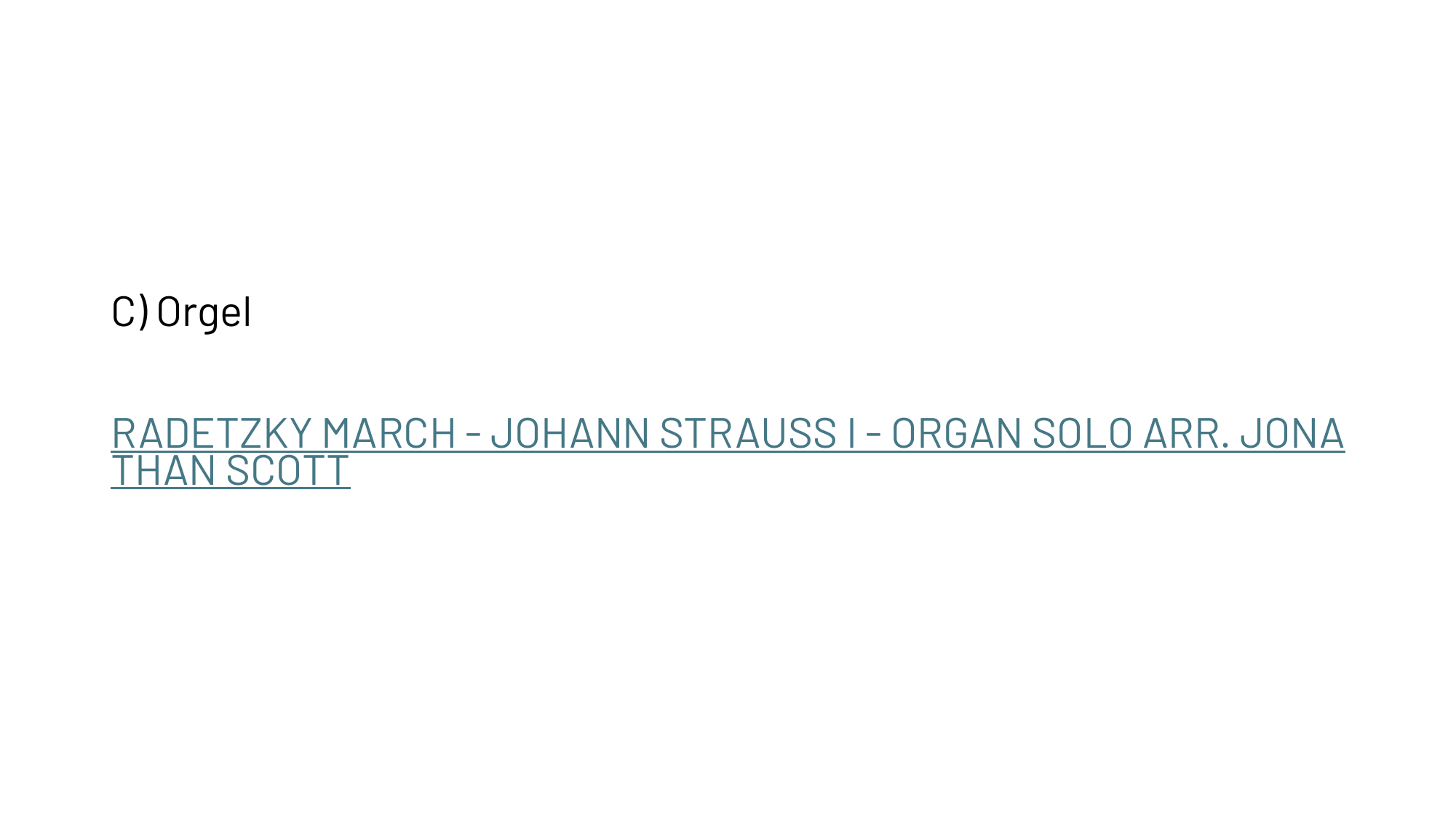

C) Orgel

RADETZKY MARCH - JOHANN STRAUSS I - ORGAN SOLO ARR. JONATHAN SCOTT